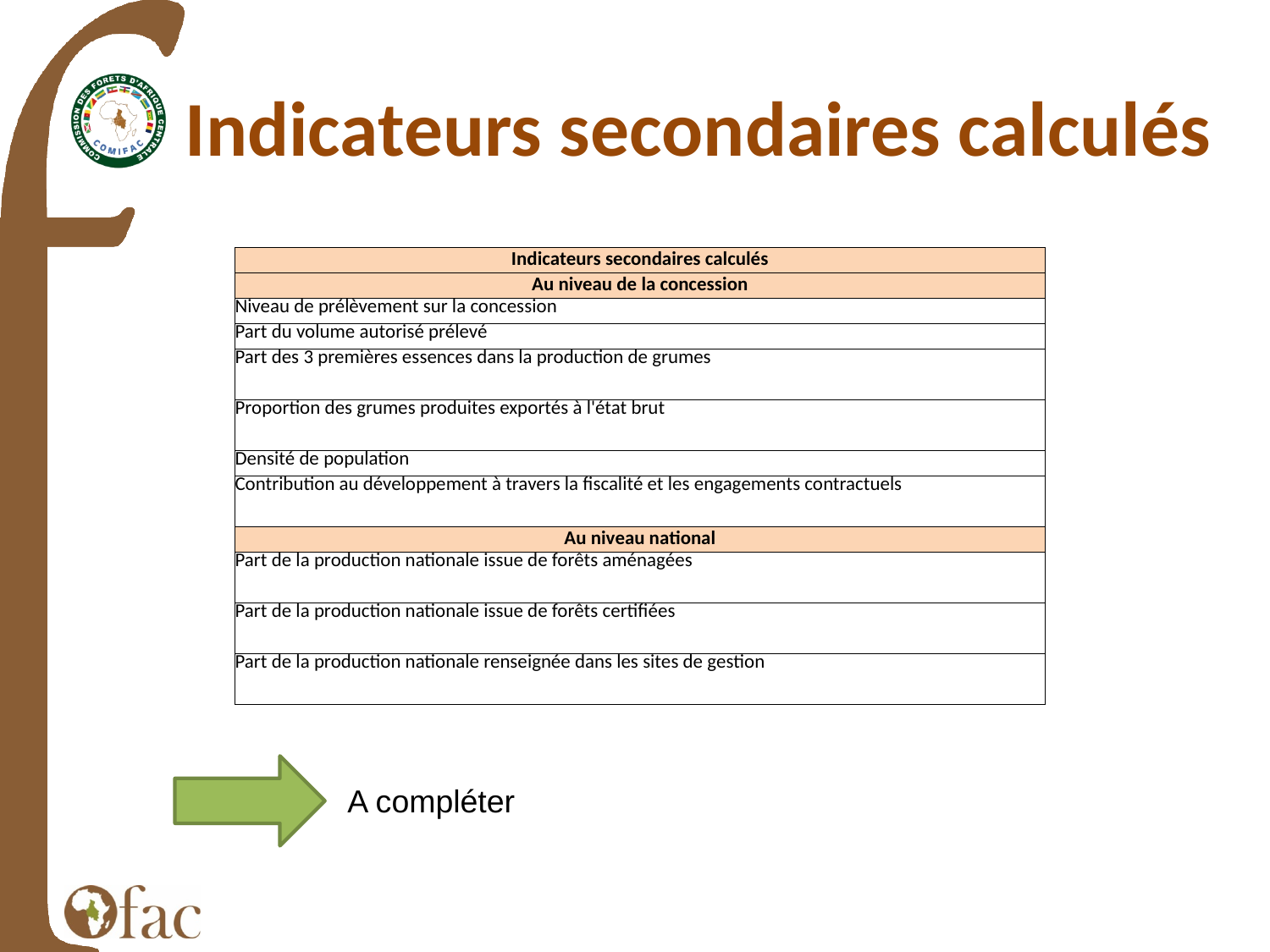

Indicateurs secondaires calculés

| Indicateurs secondaires calculés |
| --- |
| Au niveau de la concession |
| Niveau de prélèvement sur la concession |
| Part du volume autorisé prélevé |
| Part des 3 premières essences dans la production de grumes |
| Proportion des grumes produites exportés à l'état brut |
| Densité de population |
| Contribution au développement à travers la fiscalité et les engagements contractuels |
| Au niveau national |
| Part de la production nationale issue de forêts aménagées |
| Part de la production nationale issue de forêts certifiées |
| Part de la production nationale renseignée dans les sites de gestion |

A compléter